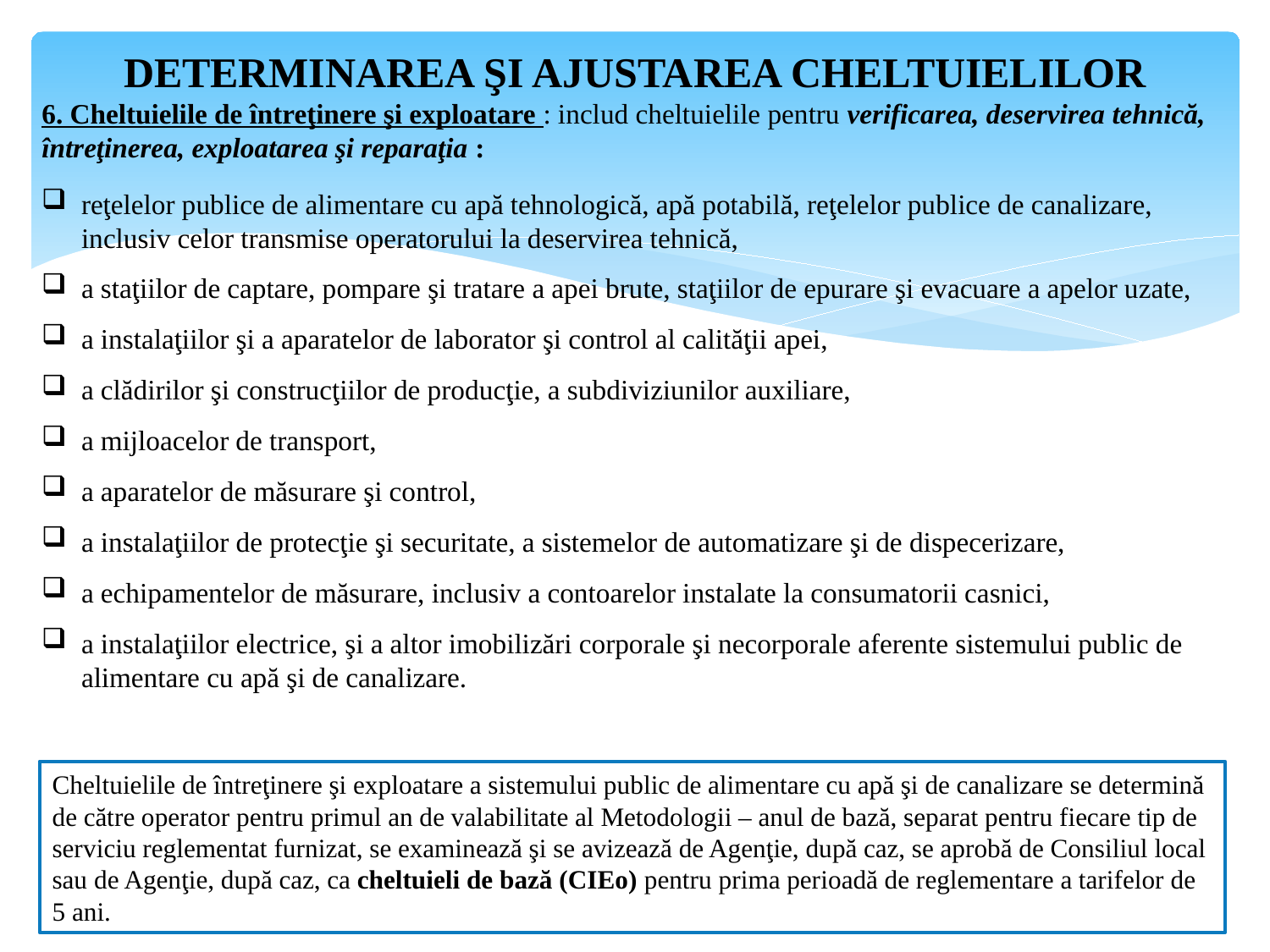

DETERMINAREA ŞI AJUSTAREA CHELTUIELILOR
# 6. Cheltuielile de întreţinere şi exploatare : includ cheltuielile pentru verificarea, deservirea tehnică, întreţinerea, exploatarea şi reparaţia :
reţelelor publice de alimentare cu apă tehnologică, apă potabilă, reţelelor publice de canalizare, inclusiv celor transmise operatorului la deservirea tehnică,

a staţiilor de captare, pompare şi tratare a apei brute, staţiilor de epurare şi evacuare a apelor uzate,

a instalaţiilor şi a aparatelor de laborator şi control al calităţii apei,

a clădirilor şi construcţiilor de producţie, a subdiviziunilor auxiliare,

a mijloacelor de transport,

a aparatelor de măsurare şi control,

a instalaţiilor de protecţie şi securitate, a sistemelor de automatizare şi de dispecerizare,

a echipamentelor de măsurare, inclusiv a contoarelor instalate la consumatorii casnici,

a instalaţiilor electrice, şi a altor imobilizări corporale şi necorporale aferente sistemului public de alimentare cu apă şi de canalizare.
Cheltuielile de întreţinere şi exploatare a sistemului public de alimentare cu apă şi de canalizare se determină de către operator pentru primul an de valabilitate al Metodologii – anul de bază, separat pentru fiecare tip de serviciu reglementat furnizat, se examinează şi se avizează de Agenţie, după caz, se aprobă de Consiliul local sau de Agenţie, după caz, ca cheltuieli de bază (CIEo) pentru prima perioadă de reglementare a tarifelor de 5 ani.